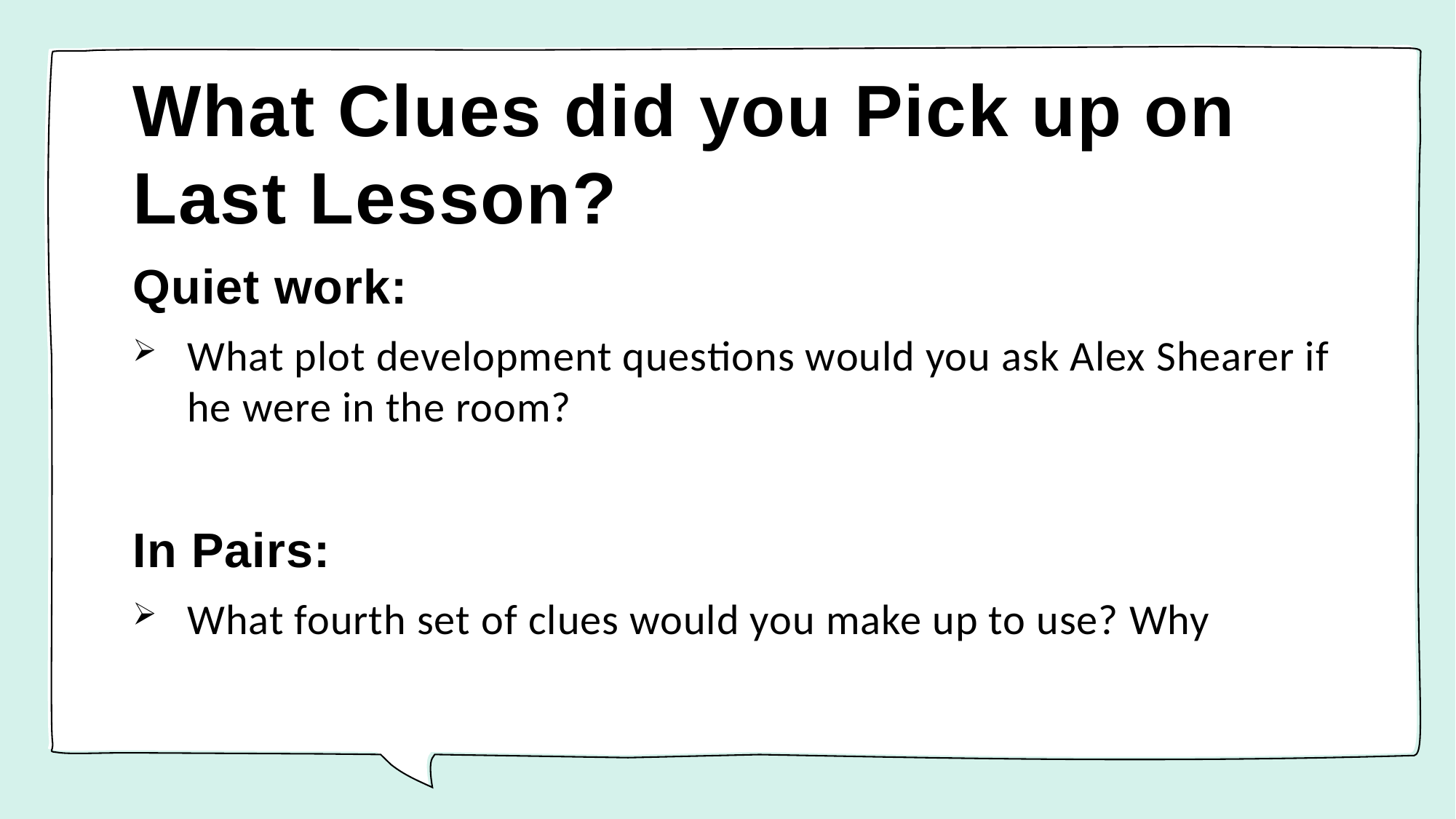

# What Clues did you Pick up on Last Lesson?
Quiet work:
What plot development questions would you ask Alex Shearer if he were in the room?

In Pairs:
What fourth set of clues would you make up to use? Why